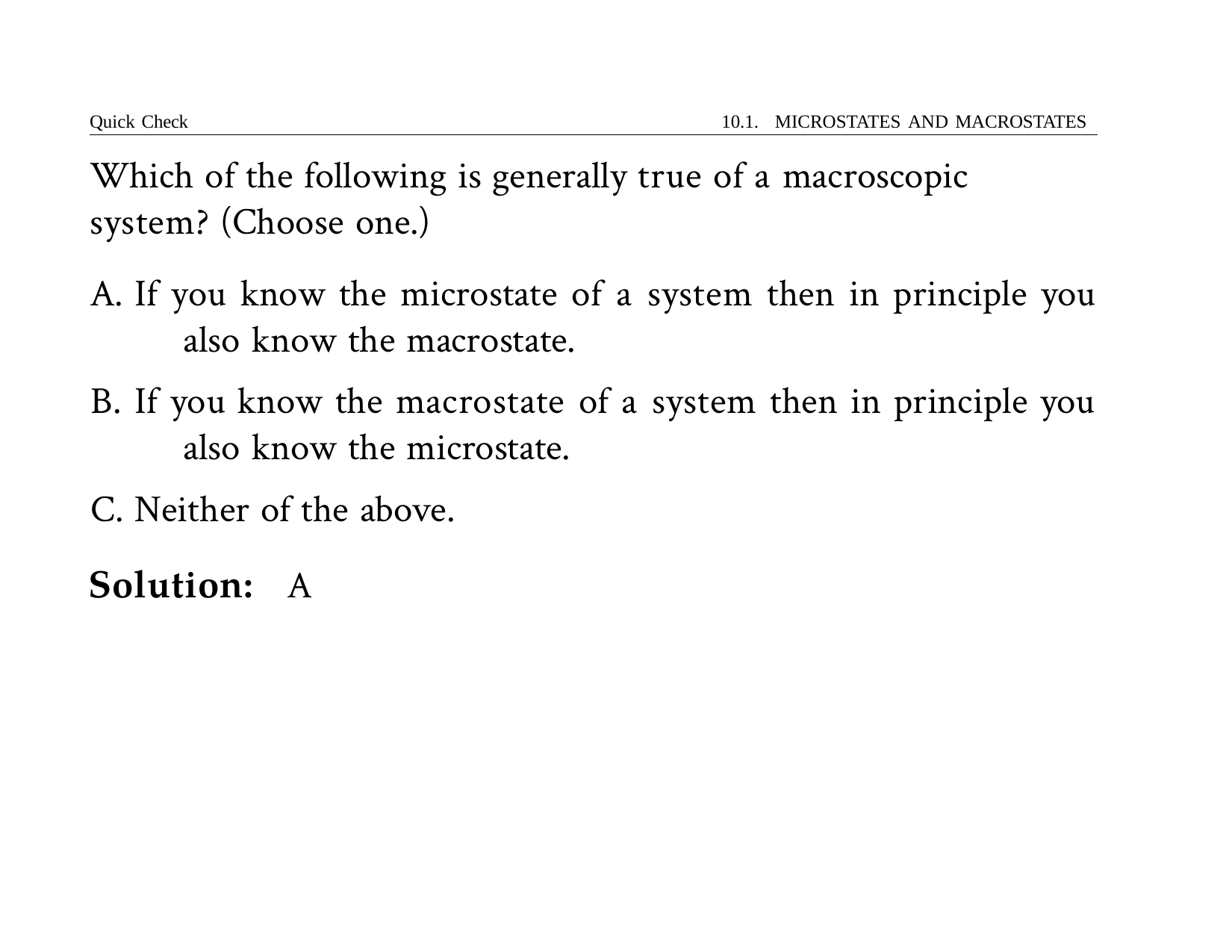

Quick Check	10.1.  MICROSTATES AND MACROSTATES

# Which of the following is generally true of a macroscopic system? (Choose one.)
If you know the microstate of a system then in principle you 	also know the macrostate.
If you know the macrostate of a system then in principle you 	also know the microstate.
Neither of the above.
Solution:	A